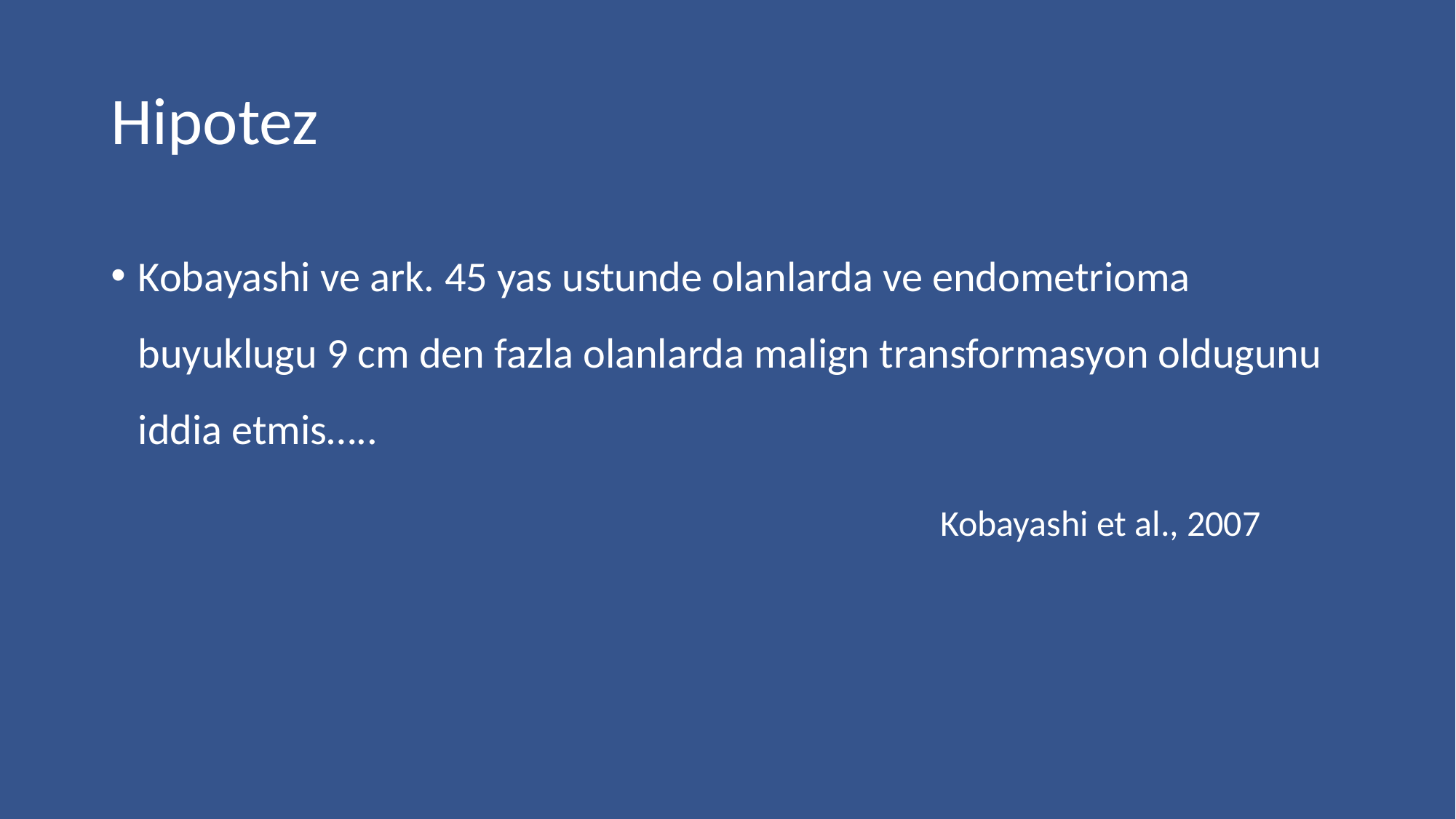

# Hipotez
Kobayashi ve ark. 45 yas ustunde olanlarda ve endometrioma buyuklugu 9 cm den fazla olanlarda malign transformasyon oldugunu iddia etmis…..
                                                                                      Kobayashi et al., 2007